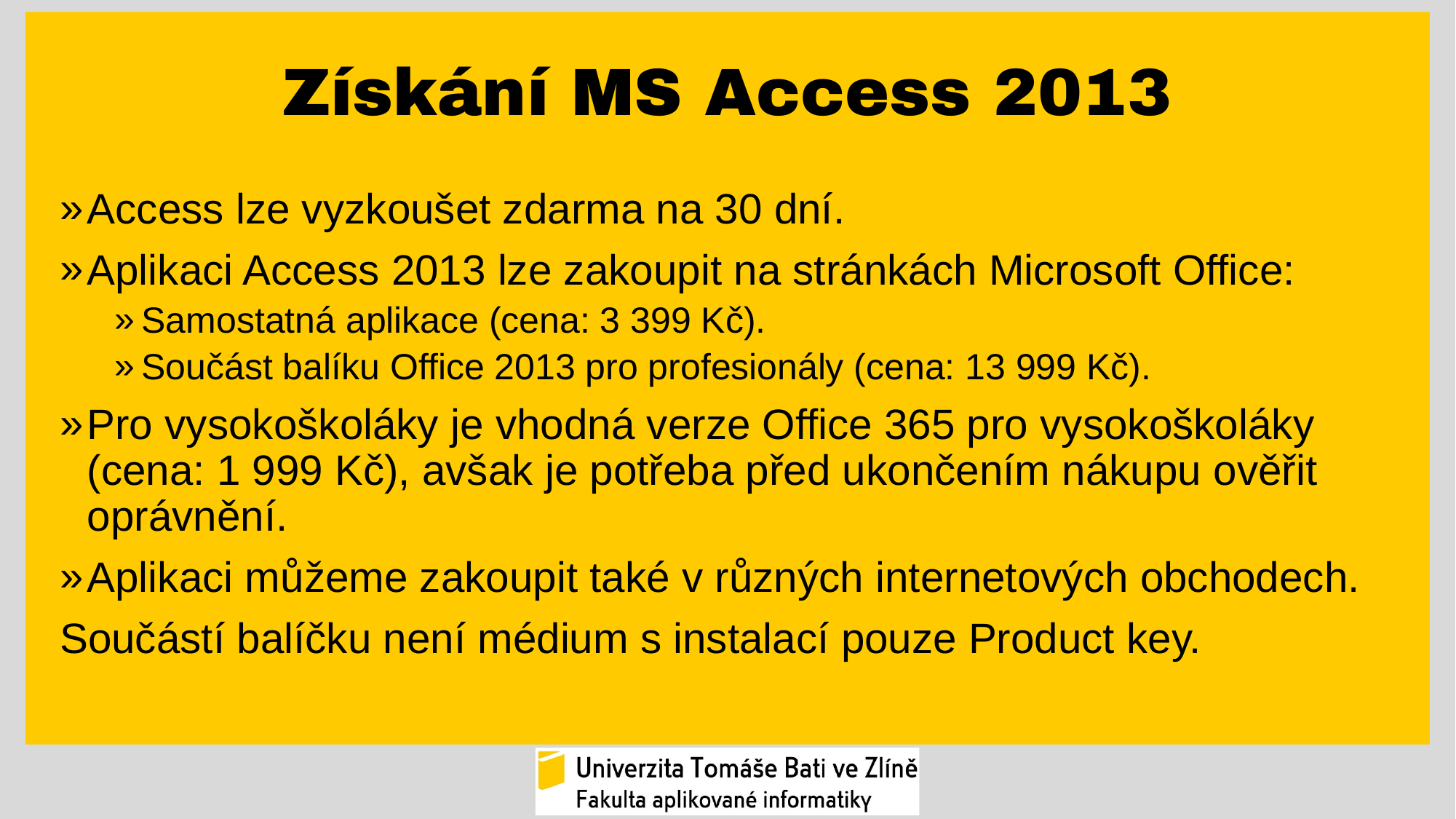

# Získání MS Access 2013
Access lze vyzkoušet zdarma na 30 dní.
Aplikaci Access 2013 lze zakoupit na stránkách Microsoft Office:
Samostatná aplikace (cena: 3 399 Kč).
Součást balíku Office 2013 pro profesionály (cena: 13 999 Kč).
Pro vysokoškoláky je vhodná verze Office 365 pro vysokoškoláky (cena: 1 999 Kč), avšak je potřeba před ukončením nákupu ověřit oprávnění.
Aplikaci můžeme zakoupit také v různých internetových obchodech.
Součástí balíčku není médium s instalací pouze Product key.